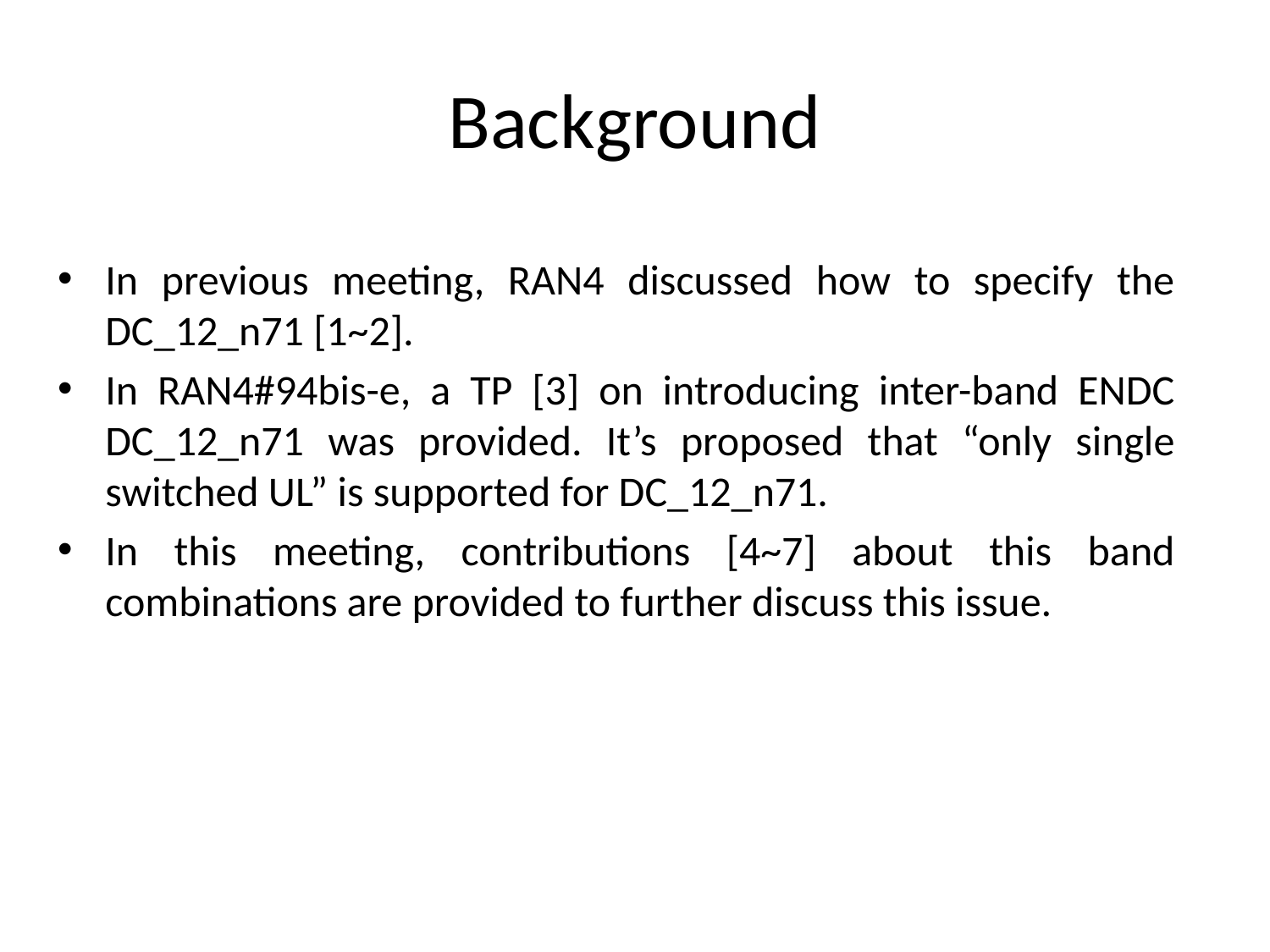

# Background
In previous meeting, RAN4 discussed how to specify the DC_12_n71 [1~2].
In RAN4#94bis-e, a TP [3] on introducing inter-band ENDC DC_12_n71 was provided. It’s proposed that “only single switched UL” is supported for DC_12_n71.
In this meeting, contributions [4~7] about this band combinations are provided to further discuss this issue.